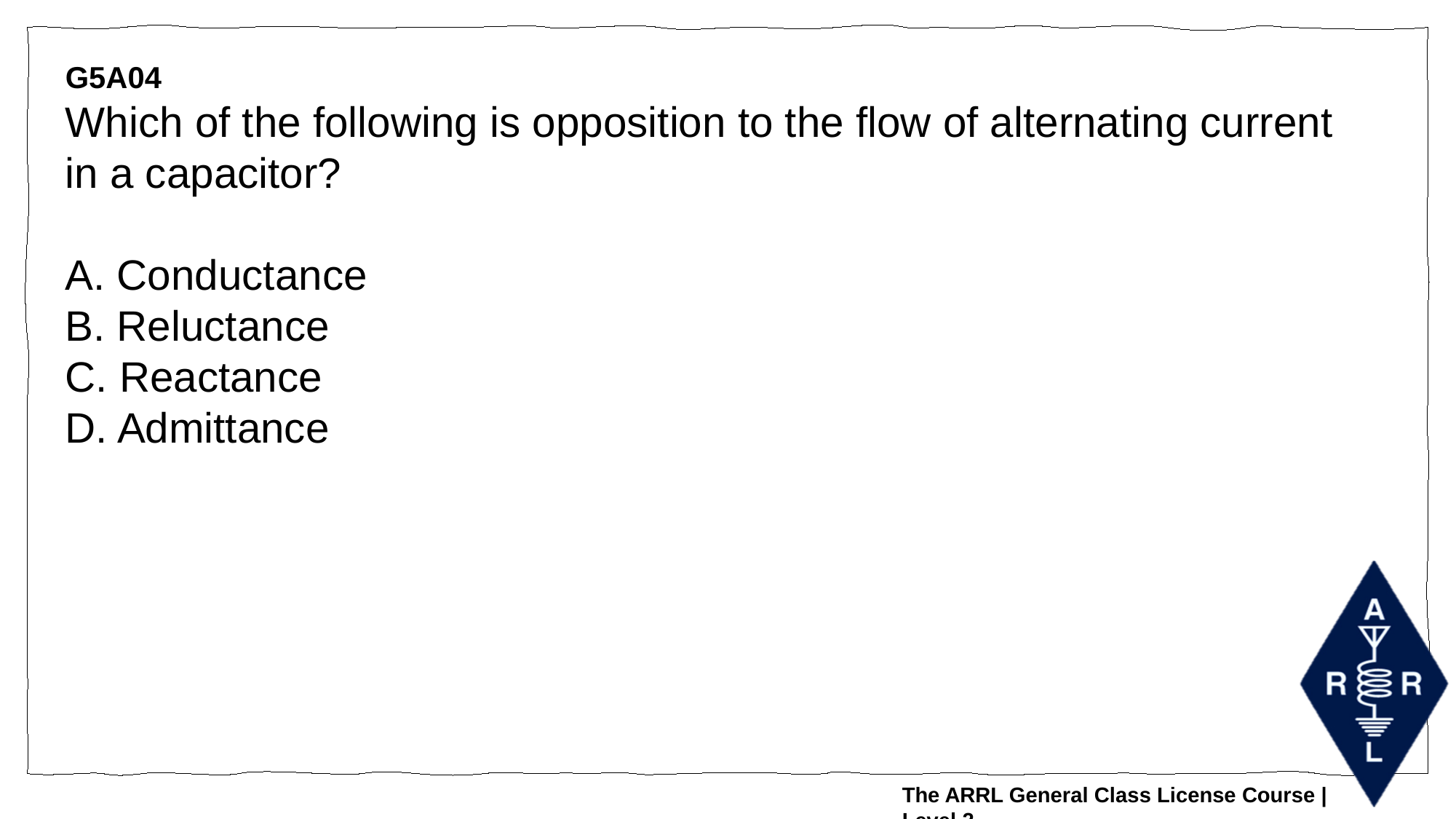

G5A04
Which of the following is opposition to the flow of alternating current in a capacitor?

A. Conductance
B. Reluctance
C. Reactance
D. Admittance